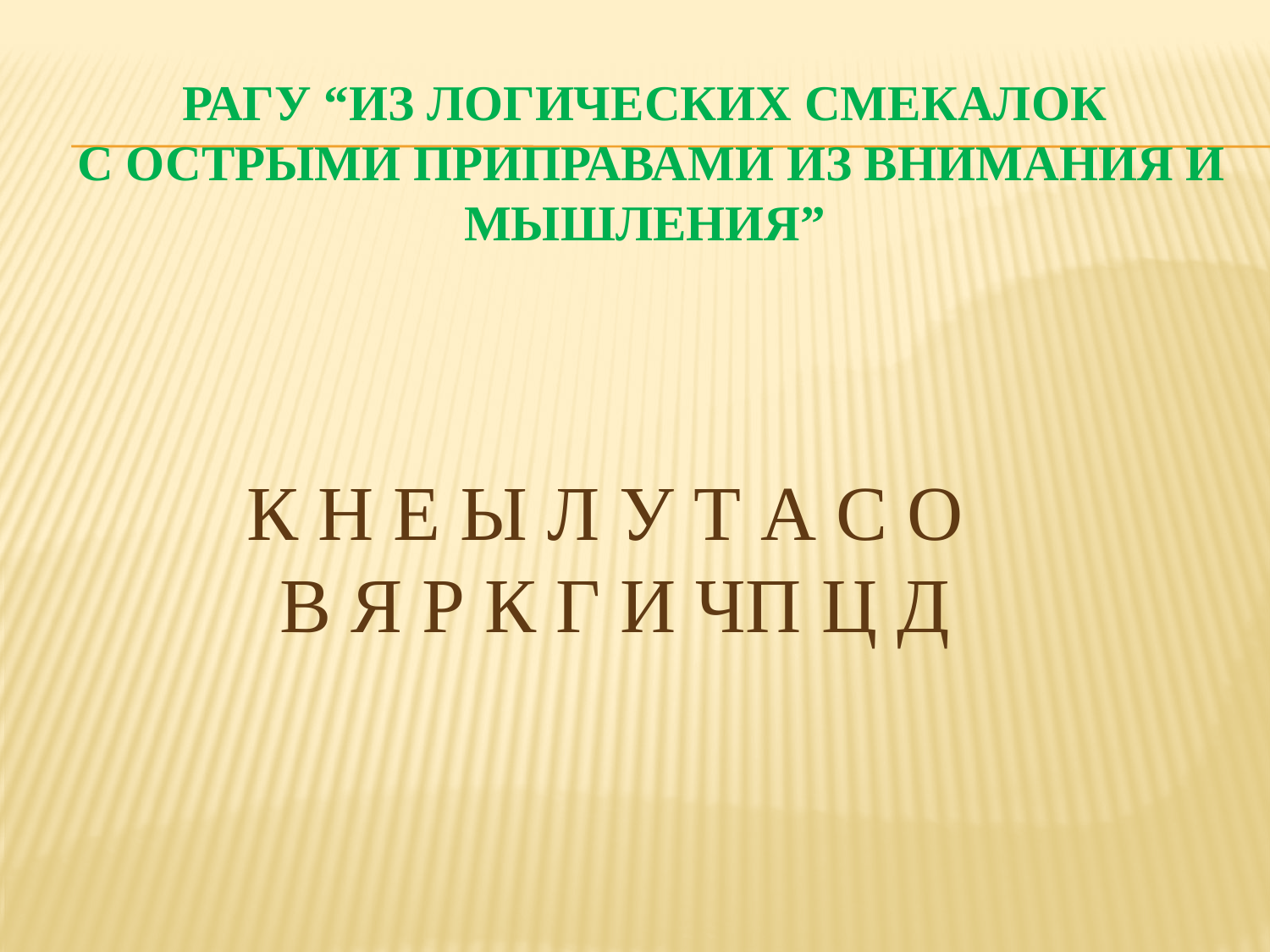

# Рагу “из логических смекалок с острыми приправами из внимания и мышления”
К Н Е Ы Л У Т А С О
В Я Р К Г И ЧП Ц Д